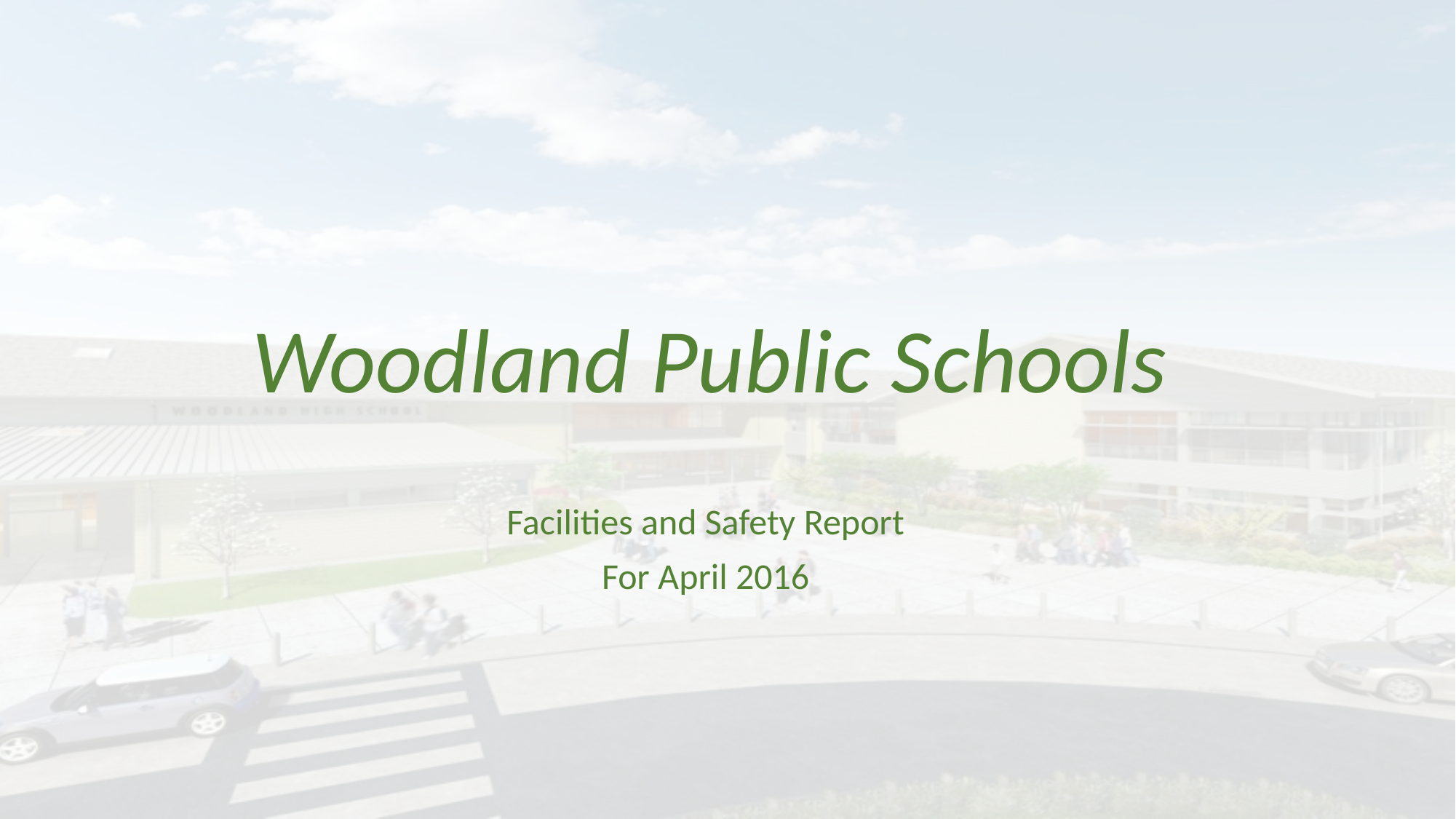

# Woodland Public Schools
Facilities and Safety Report
For April 2016